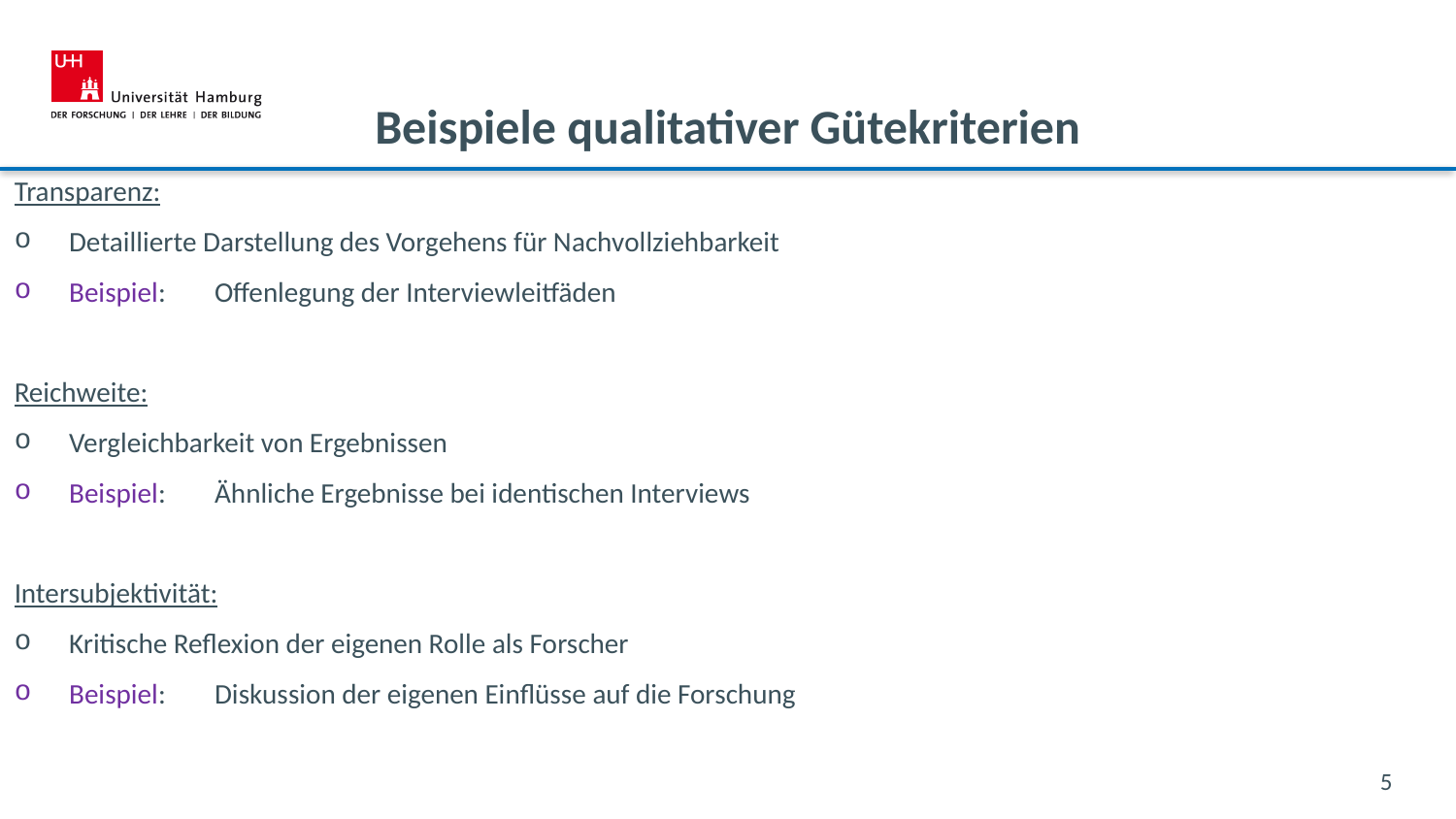

# Beispiele qualitativer Gütekriterien
Transparenz:
Detaillierte Darstellung des Vorgehens für Nachvollziehbarkeit
Beispiel: 	Offenlegung der Interviewleitfäden

Reichweite:
Vergleichbarkeit von Ergebnissen
Beispiel: 	Ähnliche Ergebnisse bei identischen Interviews

Intersubjektivität:
Kritische Reflexion der eigenen Rolle als Forscher
Beispiel: 	Diskussion der eigenen Einflüsse auf die Forschung
5